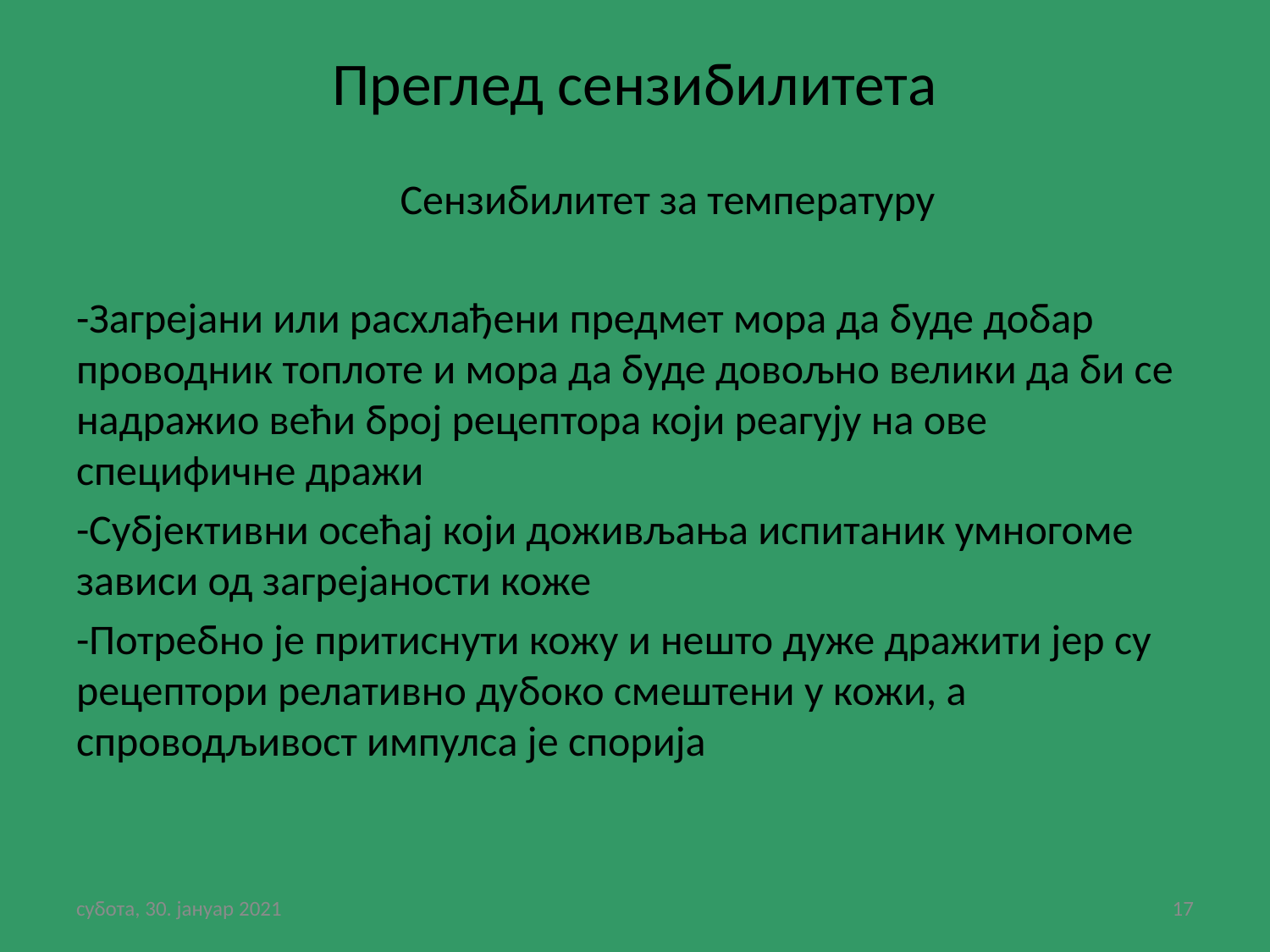

# Преглед сензибилитета
                                  Сензибилитет за температуру

-Загрејани или расхлађени предмет мора да буде добар проводник топлоте и мора да буде довољно велики да би се надражио већи број рецептора који реагују на ове специфичне дражи
-Субјективни осећај који доживљања испитаник умногоме зависи од загрејаности коже
-Потребно је притиснути кожу и нешто дуже дражити јер су рецептори релативно дубоко смештени у кожи, а спроводљивост импулса је спорија
субота, 30. јануар 2021
17